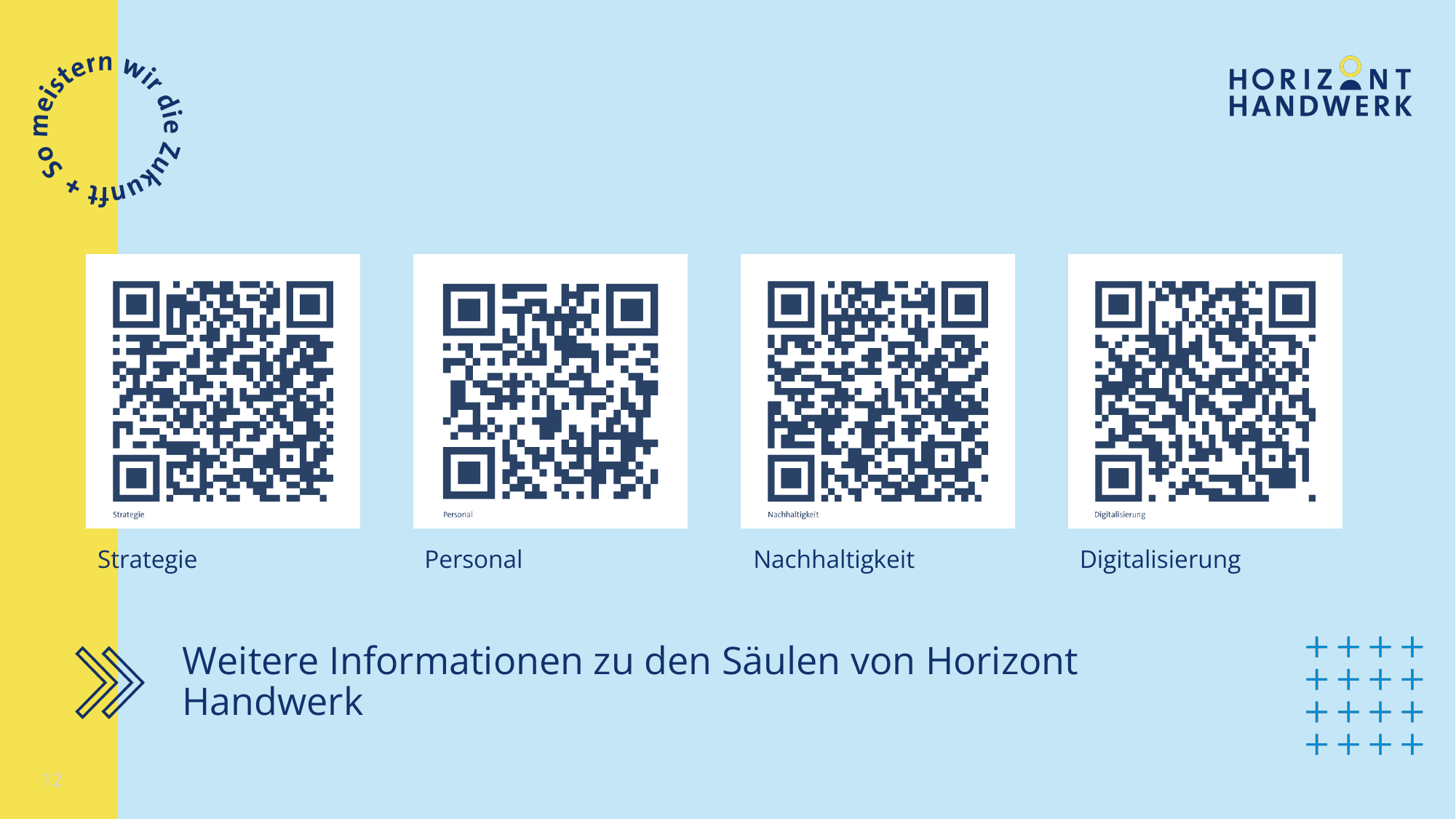

# Weitere Informationen zu den Säulen von Horizont Handwerk
12